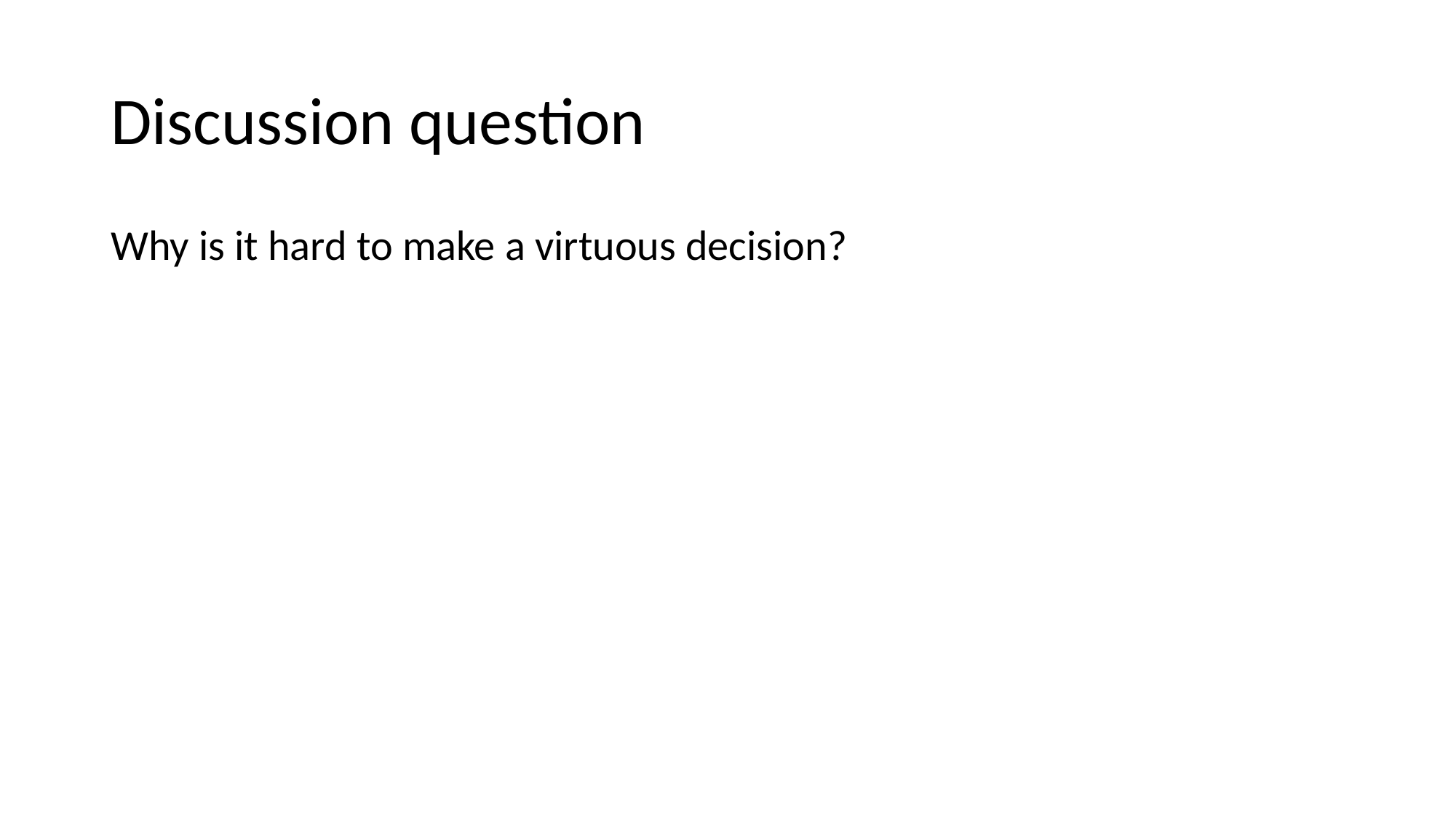

# Discussion question
Why is it hard to make a virtuous decision?